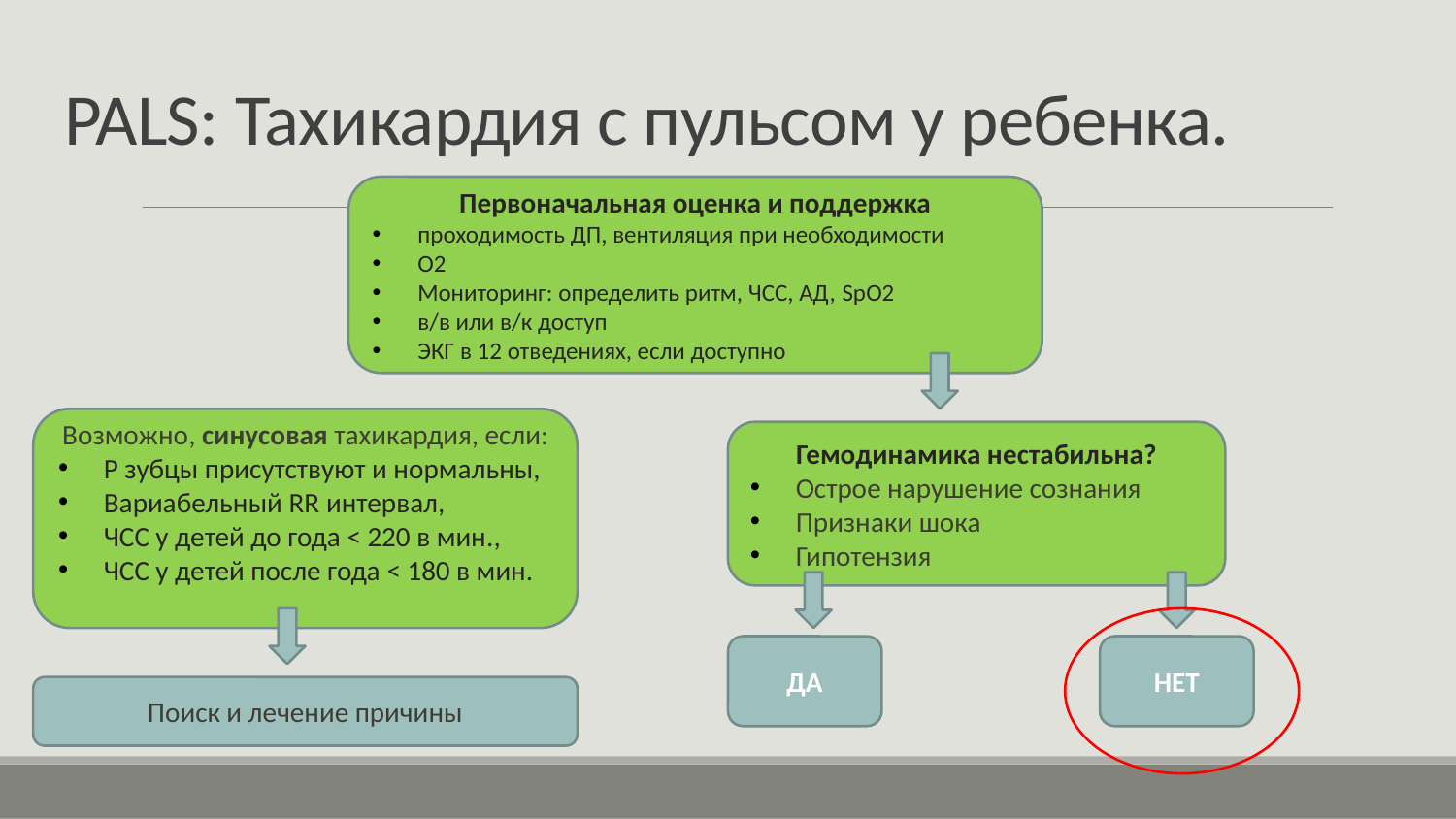

# PALS: Тахикардия с пульсом у ребенка.
Первоначальная оценка и поддержка
проходимость ДП, вентиляция при необходимости
О2
Мониторинг: определить ритм, ЧСС, АД, SpO2
в/в или в/к доступ
ЭКГ в 12 отведениях, если доступно

Возможно, синусовая тахикардия, если:
Р зубцы присутствуют и нормальны,
Вариабельный RR интервал,
ЧСС у детей до года < 220 в мин.,
ЧСС у детей после года < 180 в мин.

Гемодинамика нестабильна?
Острое нарушение сознания
Признаки шока
Гипотензия

ДА
НЕТ
Поиск и лечение причины